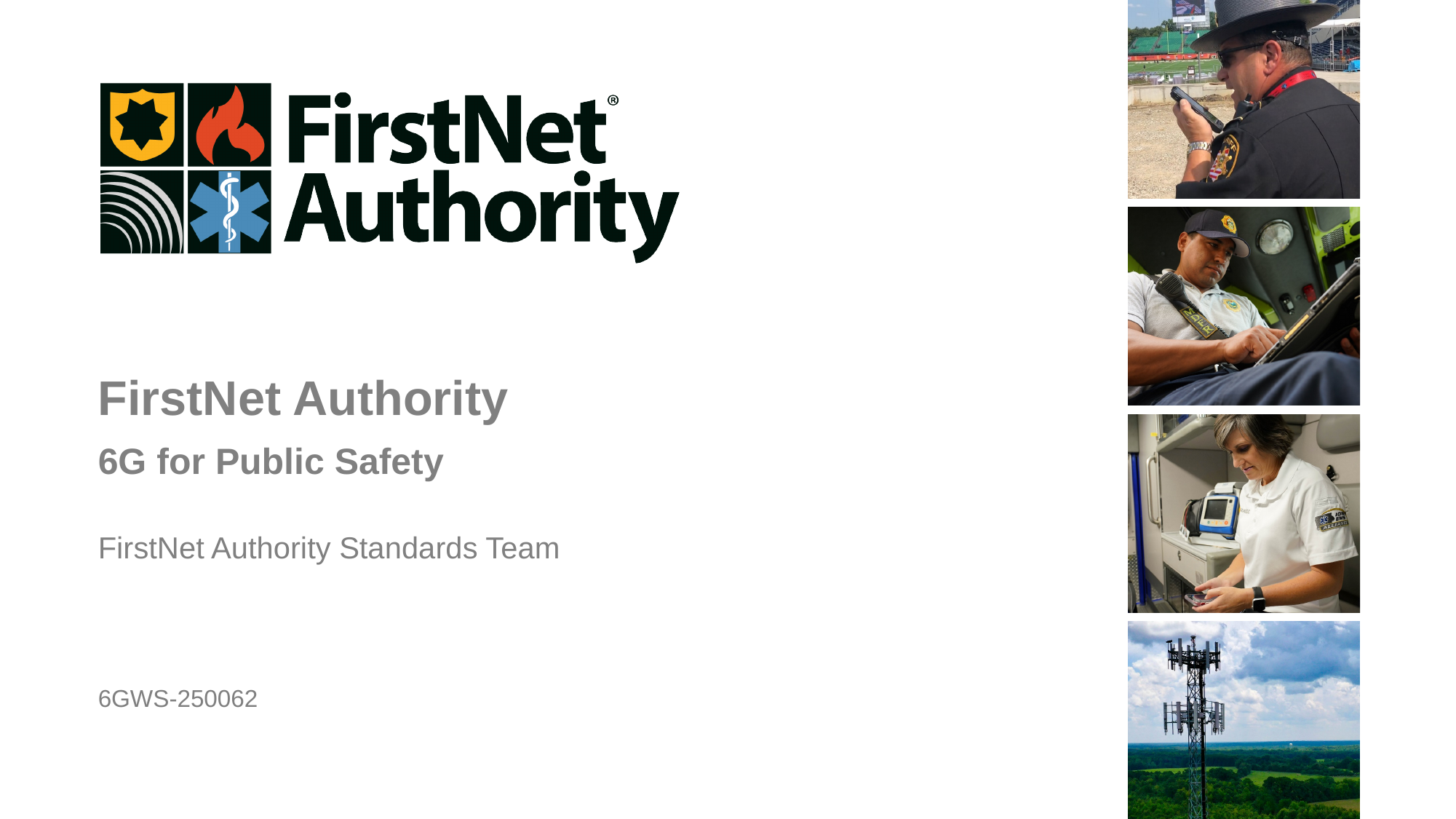

# FirstNet Authority 6G for Public Safety
FirstNet Authority Standards Team
6GWS-250062